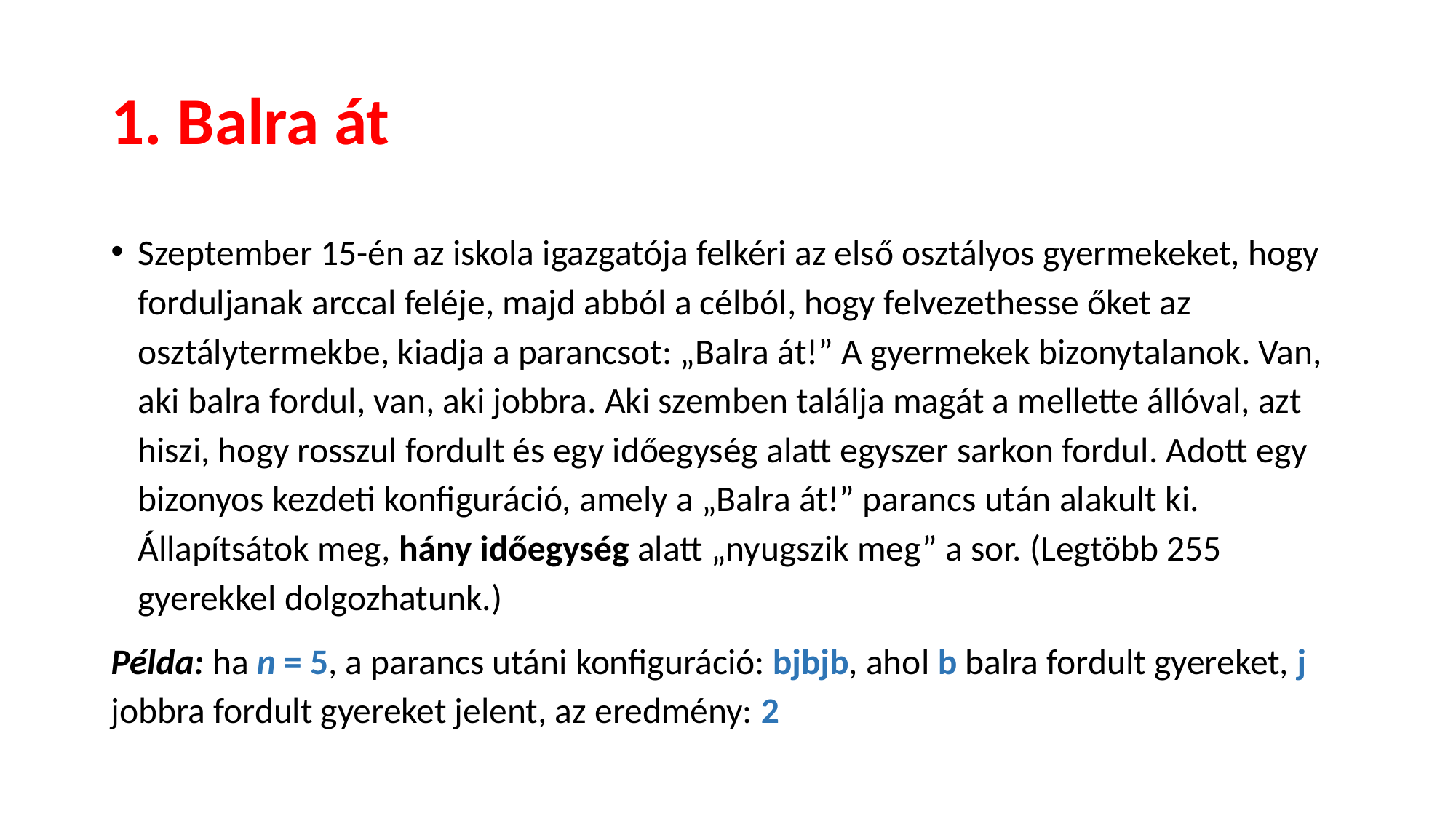

# 1. Balra át
Szeptember 15-én az iskola igazgatója felkéri az első osztályos gyermekeket, hogy for­duljanak arccal feléje, majd abból a célból, hogy felvezethesse őket az osztálytermekbe, kiadja a parancsot: „Balra át!” A gyermekek bizonytalanok. Van, aki balra fordul, van, aki jobbra. Aki szem­ben találja magát a mellette állóval, azt hiszi, hogy rosszul fordult és egy időegység alatt egyszer sarkon fordul. Adott egy bizonyos kezdeti konfiguráció, amely a „Balra át!” parancs után alakult ki. Állapítsátok meg, hány időegység alatt „nyugszik meg” a sor. (Legtöbb 255 gyerekkel dolgoz­ha­tunk.)
Példa: ha n = 5, a parancs utáni konfiguráció: bjbjb, ahol b balra fordult gyereket, j jobbra fordult gyereket jelent, az eredmény: 2